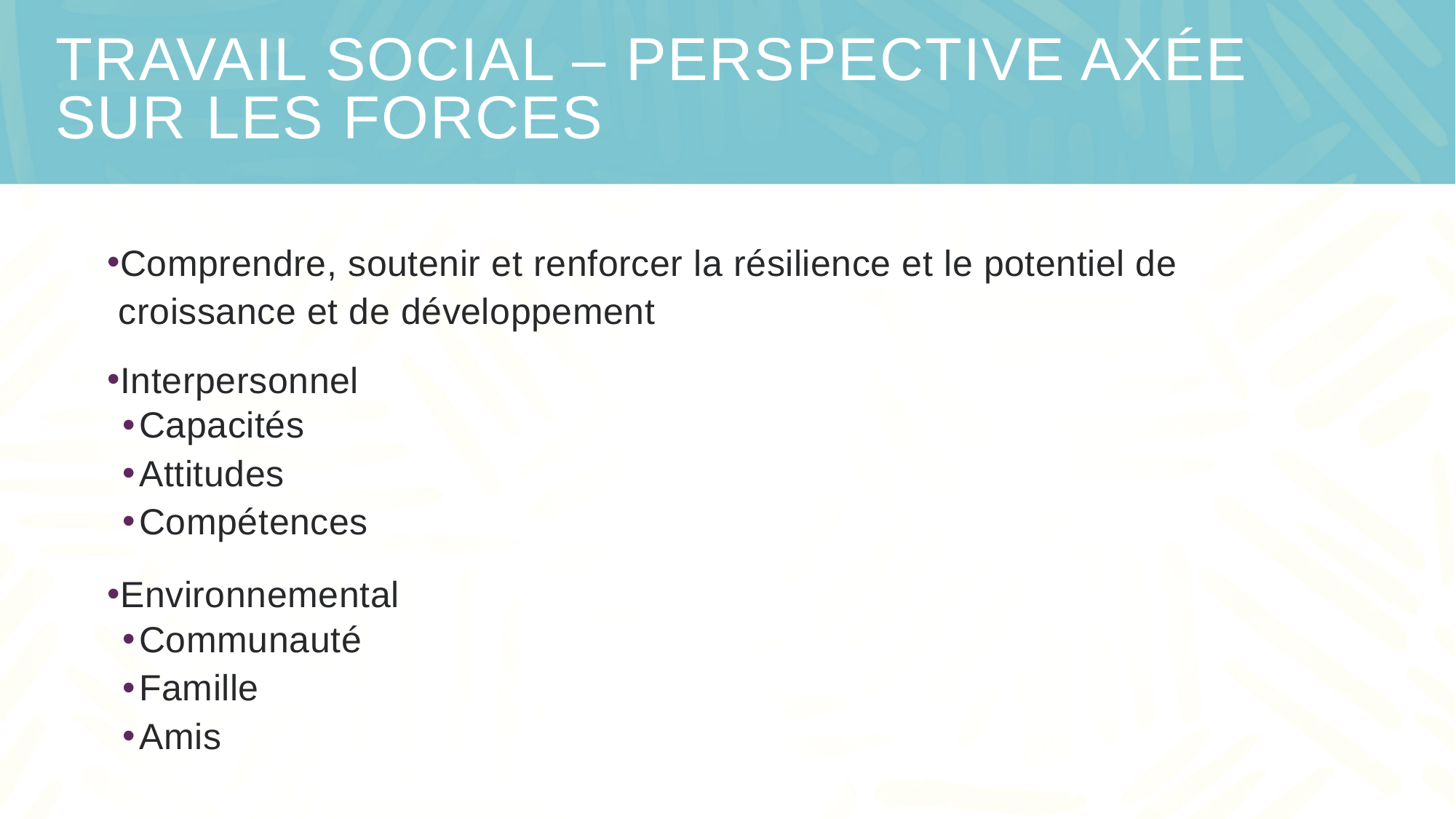

# Travail social – Perspective axée sur les forces
Comprendre, soutenir et renforcer la résilience et le potentiel de croissance et de développement
Interpersonnel
Capacités
Attitudes
Compétences
Environnemental
Communauté
Famille
Amis